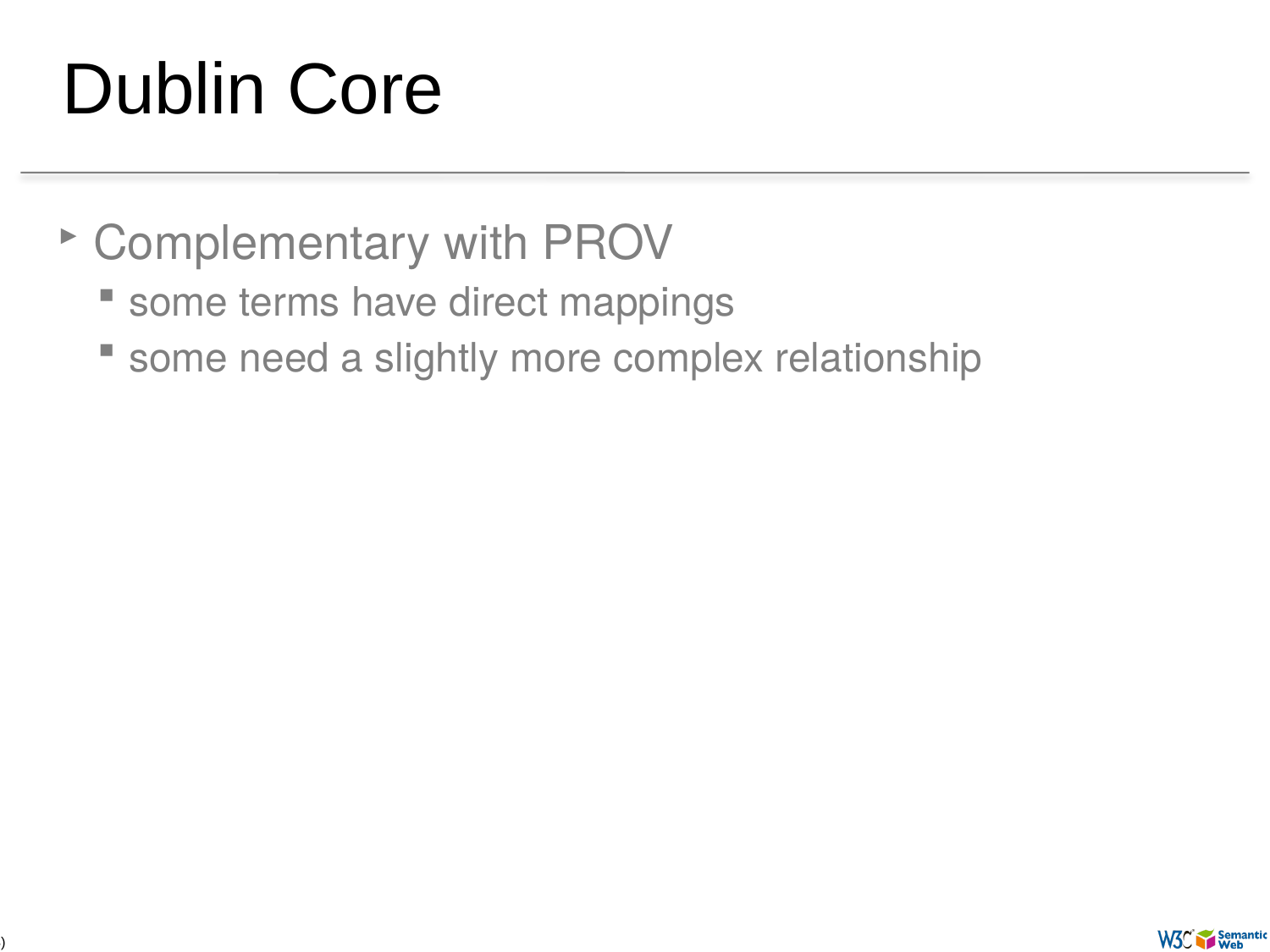

# Dublin Core
Complementary with PROV
some terms have direct mappings
some need a slightly more complex relationship